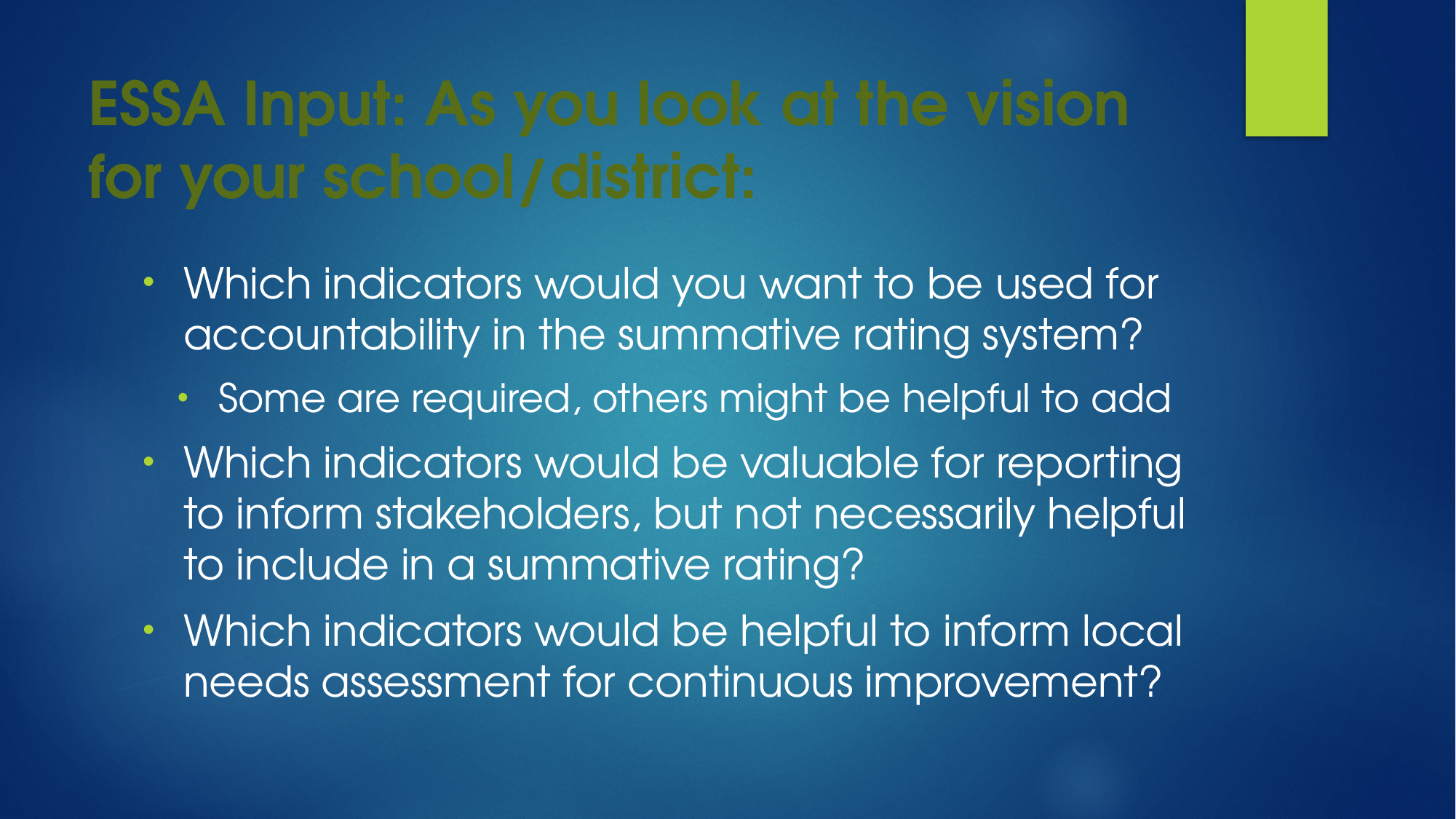

# ESSA Input: As you look at the vision for your school/district:
Which indicators would you want to be used for accountability in the summative rating system?
Some are required, others might be helpful to add
Which indicators would be valuable for reporting to inform stakeholders, but not necessarily helpful to include in a summative rating?
Which indicators would be helpful to inform local needs assessment for continuous improvement?